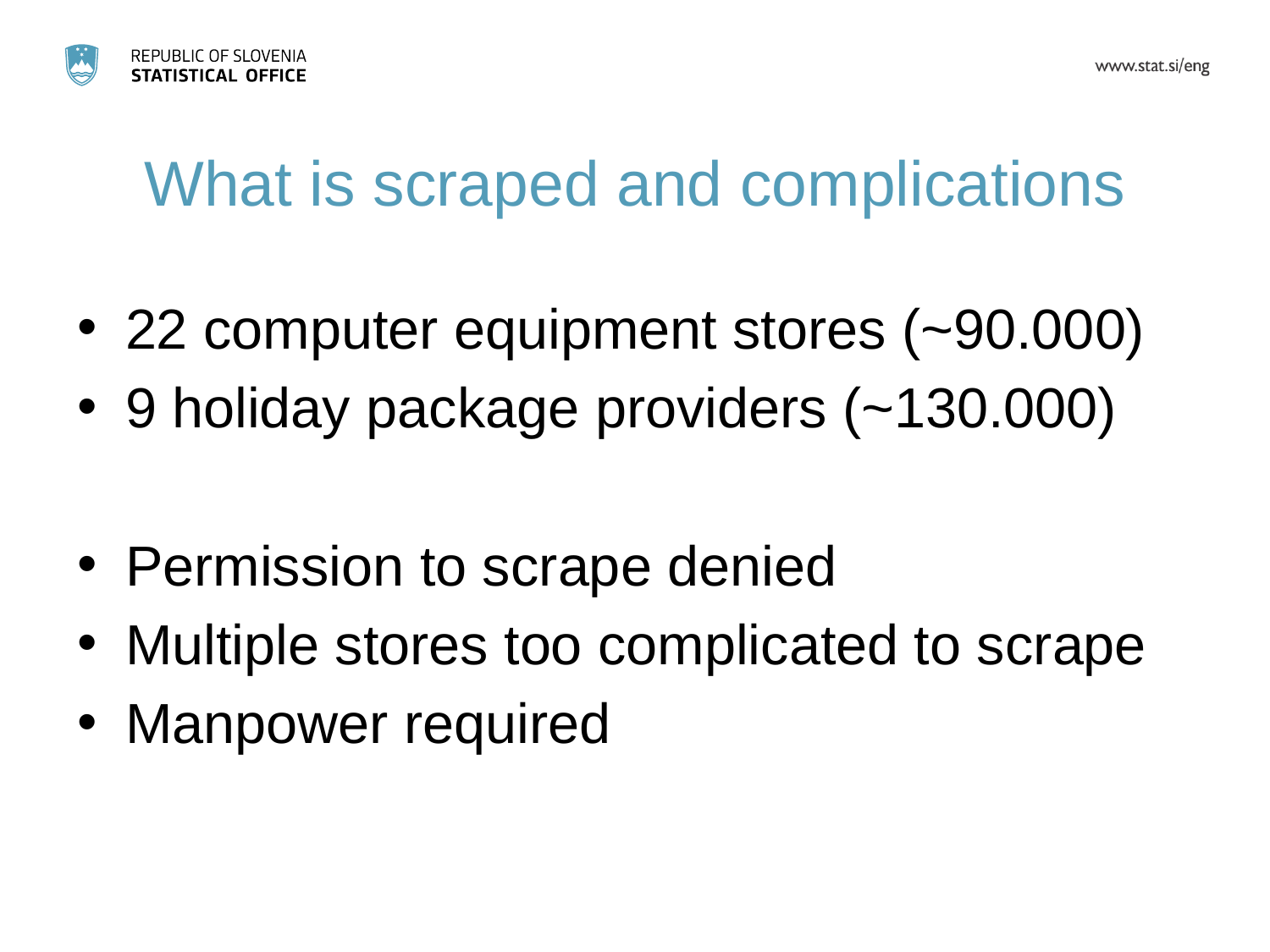

# What is scraped and complications
22 computer equipment stores (~90.000)
9 holiday package providers (~130.000)

Permission to scrape denied
Multiple stores too complicated to scrape
Manpower required